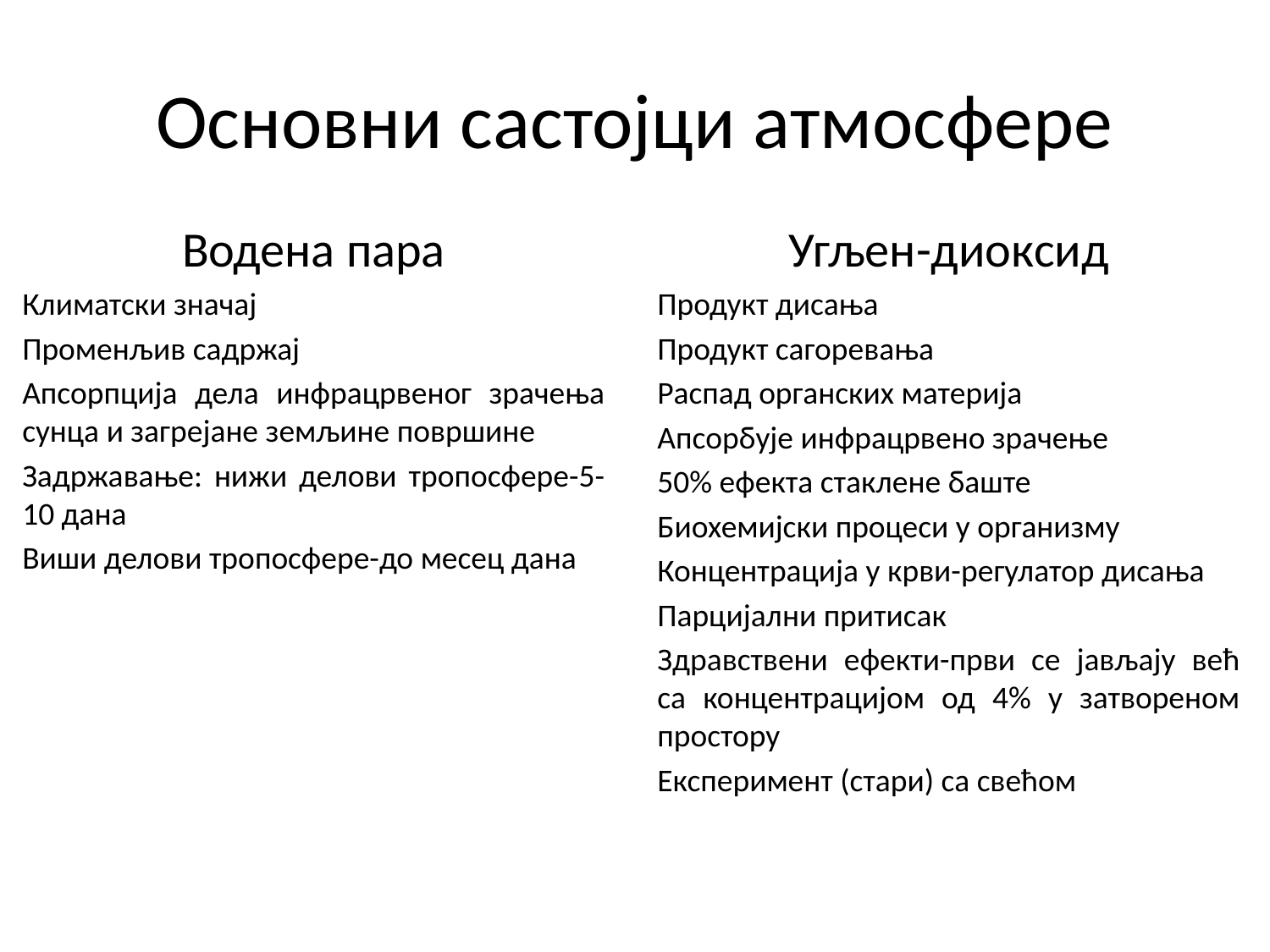

# Основни састојци атмосфере
Водена пара
Климатски значај
Променљив садржај
Апсорпција дела инфрацрвеног зрачења сунца и загрејане земљине површине
Задржавање: нижи делови тропосфере-5-10 дана
Виши делови тропосфере-до месец дана

Угљен-диоксид
Продукт дисања
Продукт сагоревања
Распад органских материја
Апсорбује инфрацрвено зрачење
50% ефекта стаклене баште
Биохемијски процеси у организму
Концентрација у крви-регулатор дисања
Парцијални притисак
Здравствени ефекти-први се јављају већ са концентрацијом од 4% у затвореном простору
Експеримент (стари) са свећом